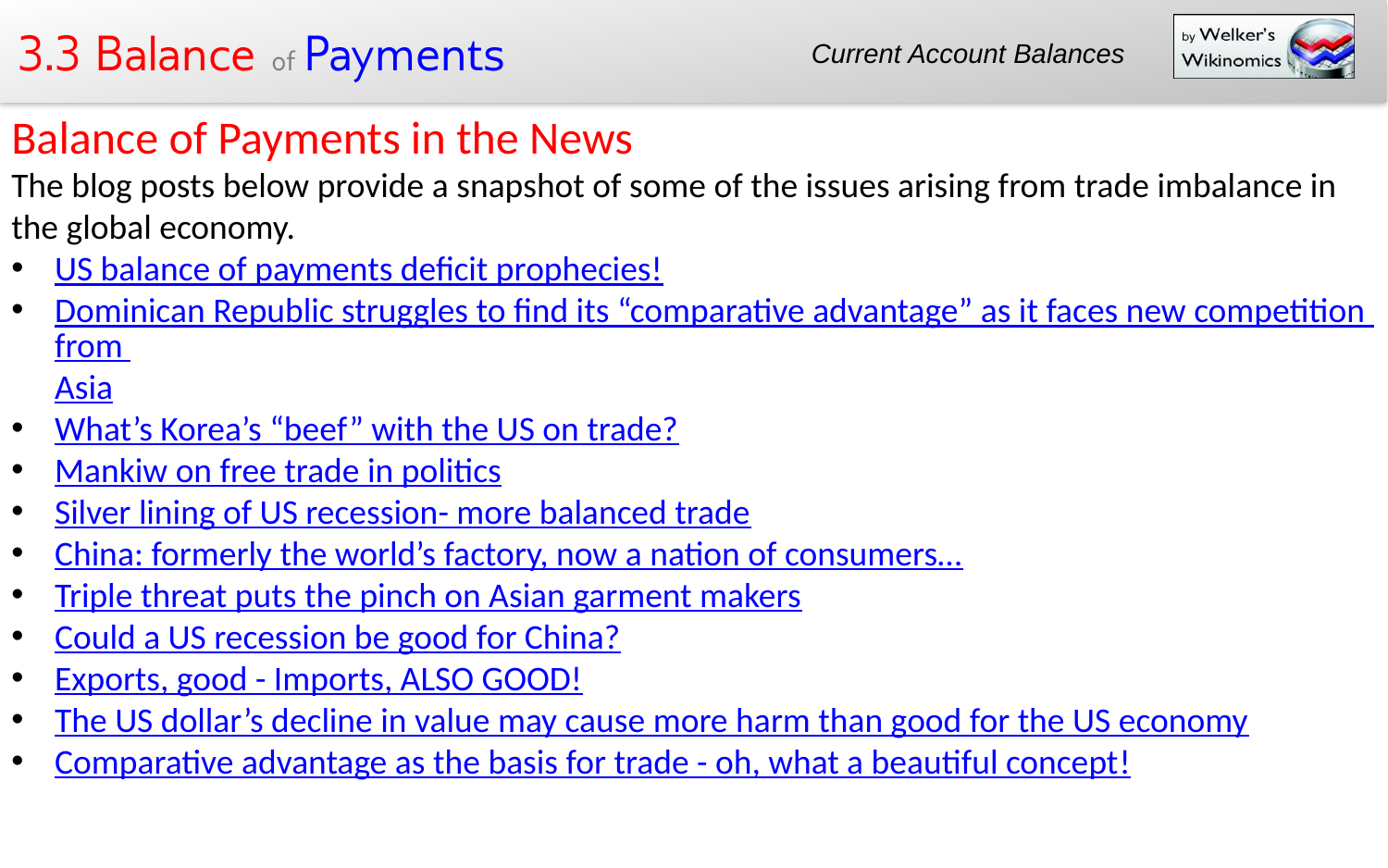

Current Account Balances
Balance of Payments in the News
The blog posts below provide a snapshot of some of the issues arising from trade imbalance in the global economy.
US balance of payments deficit prophecies!
Dominican Republic struggles to find its “comparative advantage” as it faces new competition from Asia
What’s Korea’s “beef” with the US on trade?
Mankiw on free trade in politics
Silver lining of US recession- more balanced trade
China: formerly the world’s factory, now a nation of consumers…
Triple threat puts the pinch on Asian garment makers
Could a US recession be good for China?
Exports, good - Imports, ALSO GOOD!
The US dollar’s decline in value may cause more harm than good for the US economy
Comparative advantage as the basis for trade - oh, what a beautiful concept!